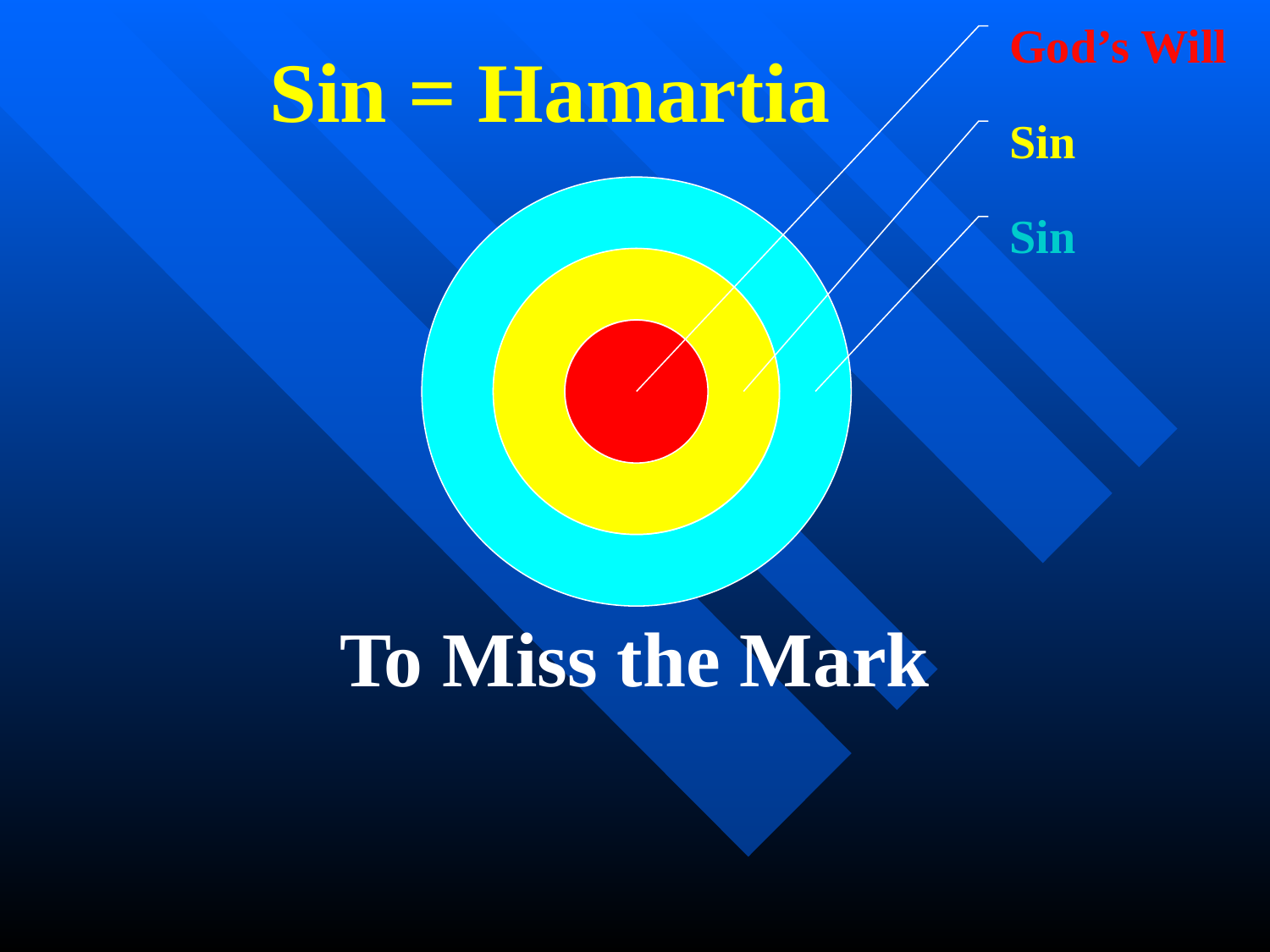

God’s Will
Sin

Sin

Sin = Hamartia
To Miss the Mark